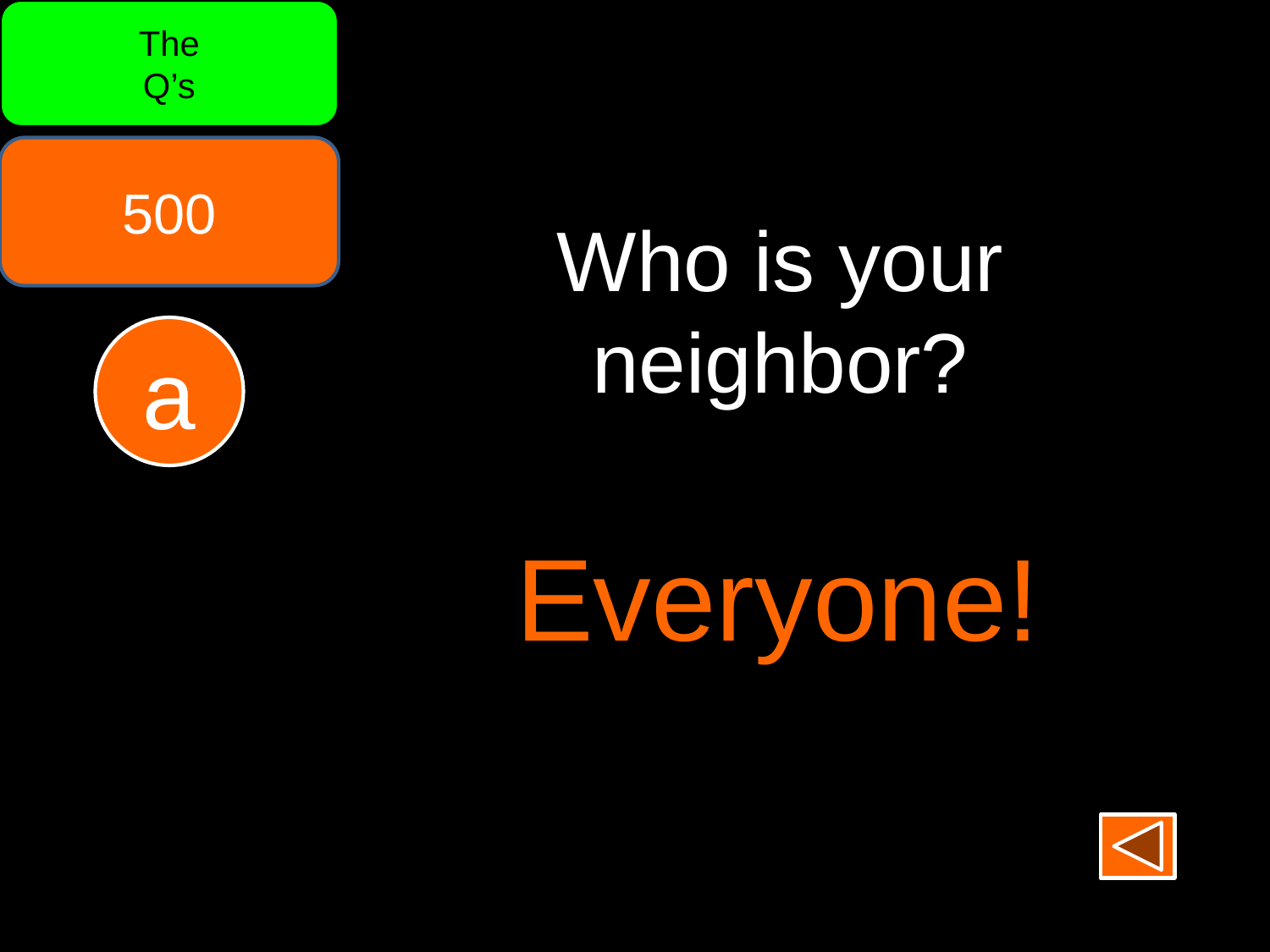

The
Q’s
500
Who is your
neighbor?
a
Everyone!